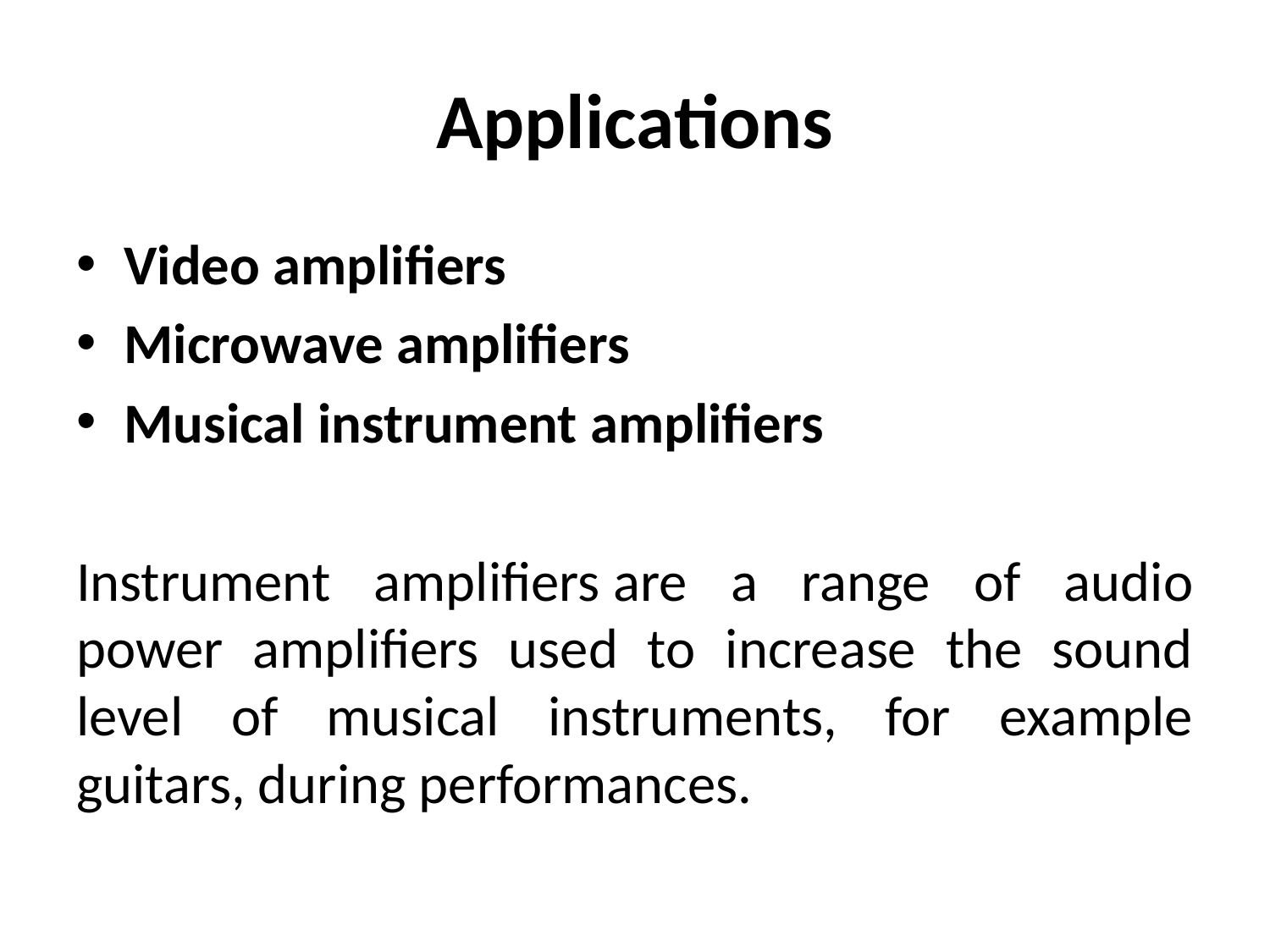

# Applications
Video amplifiers
Microwave amplifiers
Musical instrument amplifiers

Instrument amplifiers are a range of audio power amplifiers used to increase the sound level of musical instruments, for example guitars, during performances.